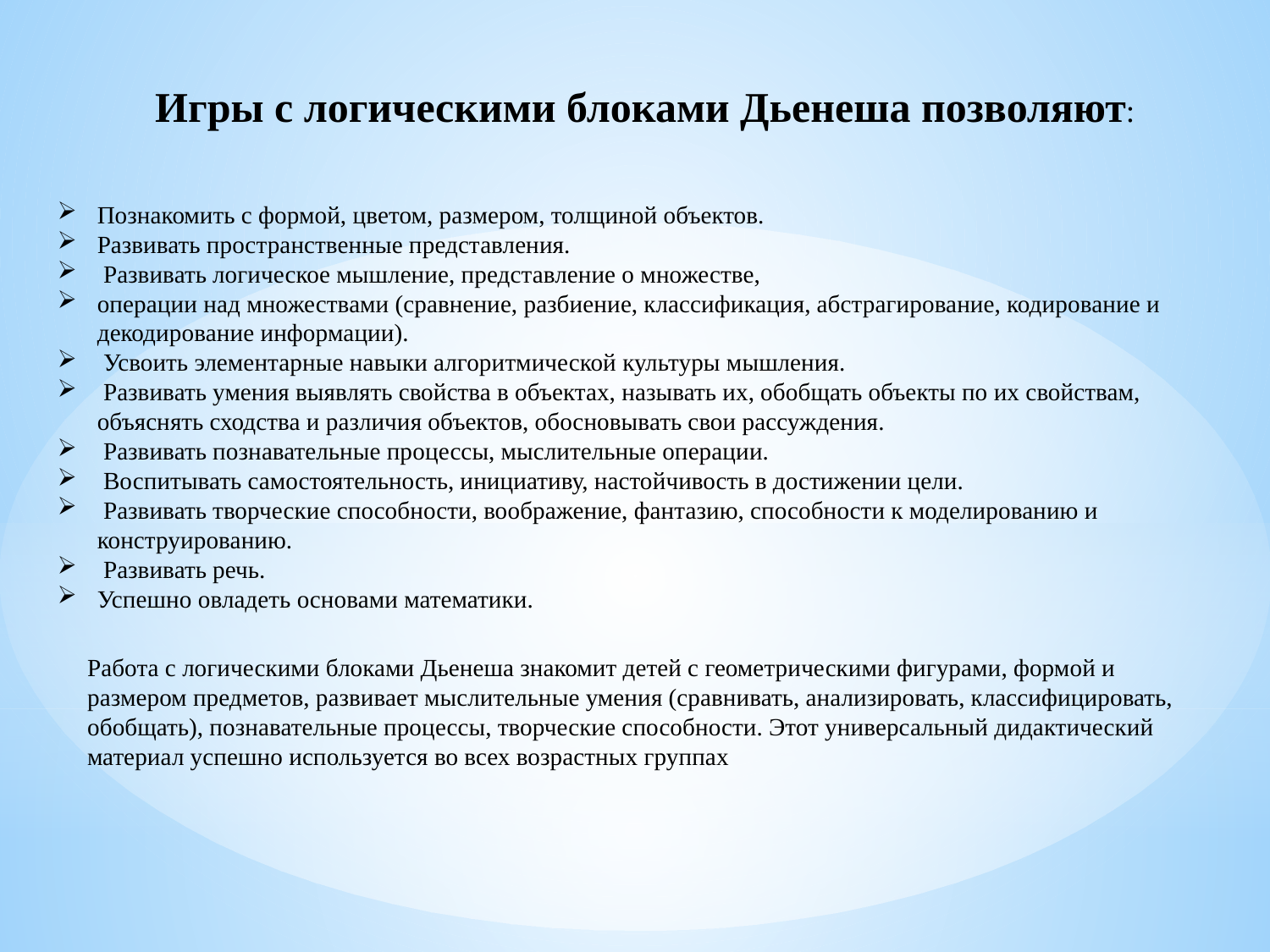

Игры с логическими блоками Дьенеша позволяют:

Познакомить с формой, цветом, размером, толщиной объектов.
Развивать пространственные представления.
 Развивать логическое мышление, представление о множестве,
операции над множествами (сравнение, разбиение, классификация, абстрагирование, кодирование и декодирование инфор­мации).
 Усвоить элементарные навыки алгоритмической культуры мышления.
 Развивать умения выявлять свойства в объектах, называть их, обобщать объекты по их свойствам, объяснять сходства и различия объектов, обосновывать свои рассуждения.
 Развивать познавательные процессы, мыслительные операции.
 Воспитывать самостоятельность, инициативу, настойчивость в достижении цели.
 Развивать творческие способности, воображение, фантазию, способности к моделированию и конструированию.
 Развивать речь.
Успешно овладеть основами математики.
Работа с логическими блоками Дьенеша знакомит детей с геометрическими фигурами, формой и размером предметов, развивает мыслительные умения (сравнивать, анализировать, классифицировать, обобщать), познавательные процессы, творческие способности. Этот универсальный дидактический материал успешно используется во всех возрастных группах